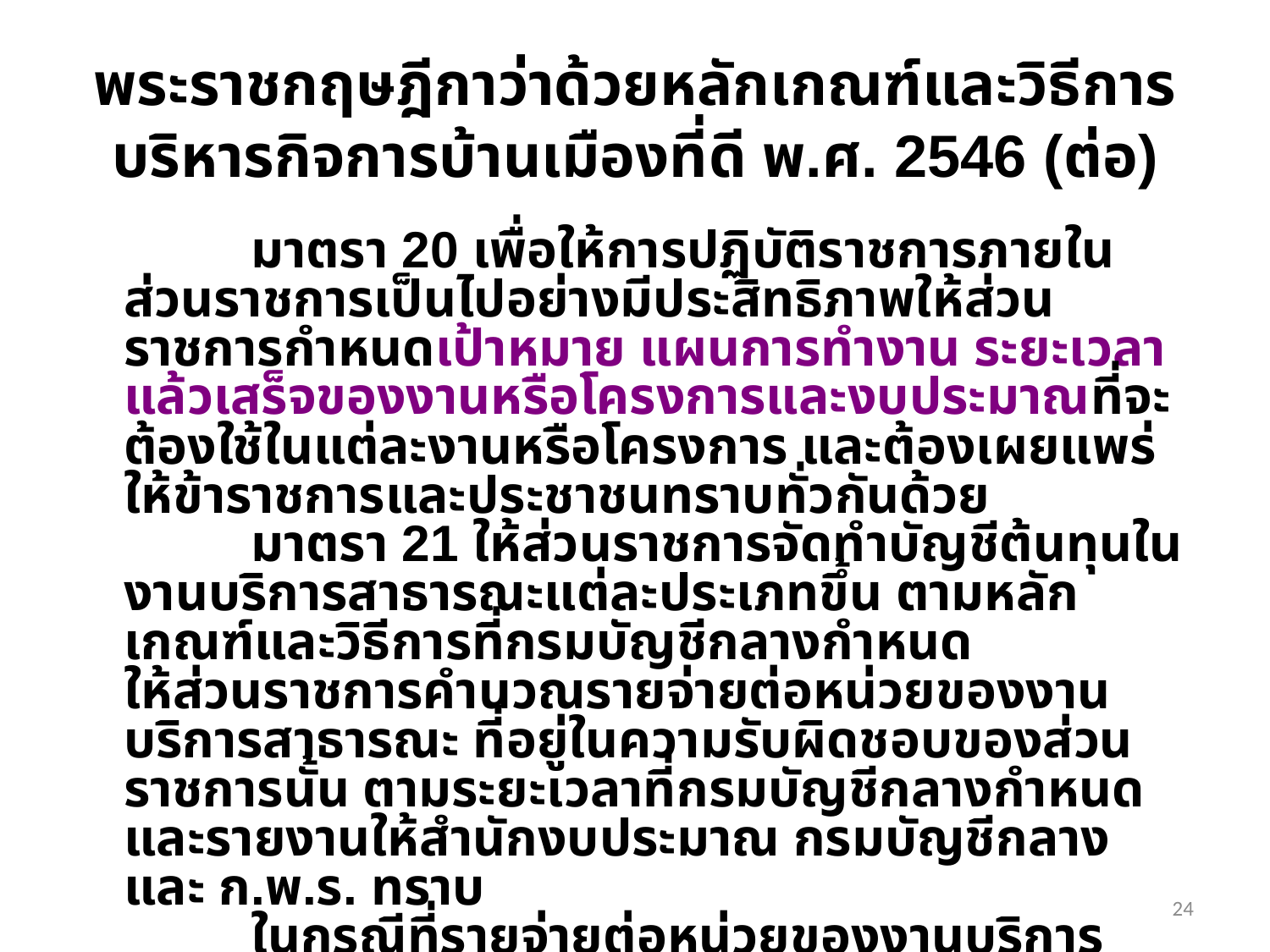

# พระราชกฤษฎีกาว่าด้วยหลักเกณฑ์และวิธีการบริหารกิจการบ้านเมืองที่ดี พ.ศ. 2546 (ต่อ)
		มาตรา 20 เพื่อให้การปฏิบัติราชการภายในส่วนราชการเป็นไปอย่างมีประสิทธิภาพให้ส่วนราชการกำหนดเป้าหมาย แผนการทำงาน ระยะเวลาแล้วเสร็จของงานหรือโครงการและงบประมาณที่จะต้องใช้ในแต่ละงานหรือโครงการ และต้องเผยแพร่ให้ข้าราชการและประชาชนทราบทั่วกันด้วย
	มาตรา 21 ให้ส่วนราชการจัดทำบัญชีต้นทุนในงานบริการสาธารณะแต่ละประเภทขึ้น ตามหลักเกณฑ์และวิธีการที่กรมบัญชีกลางกำหนด
ให้ส่วนราชการคำนวณรายจ่ายต่อหน่วยของงานบริการสาธารณะ ที่อยู่ในความรับผิดชอบของส่วนราชการนั้น ตามระยะเวลาที่กรมบัญชีกลางกำหนด และรายงานให้สำนักงบประมาณ กรมบัญชีกลาง และ ก.พ.ร. ทราบ
	ในกรณีที่รายจ่ายต่อหน่วยของงานบริการสาธารณะใดของส่วนราชการใดสูงกว่า รายจ่ายต่อหน่วยของงานบริการสาธารณะประเภทและคุณภาพเดียวกันหรือคล้ายคลึงกันของส่วนราชการอื่น ให้ส่วนราชการนั้นจัดทำแผนการลดรายจ่ายต่อหน่วยของงานบริการสาธารณะดังกล่าวเสนอสำนักงบประมาณ กรมบัญชีกลาง และ ก.พ.ร. ทราบ และถ้ามิได้มีข้อทักท้วงประการใด
24